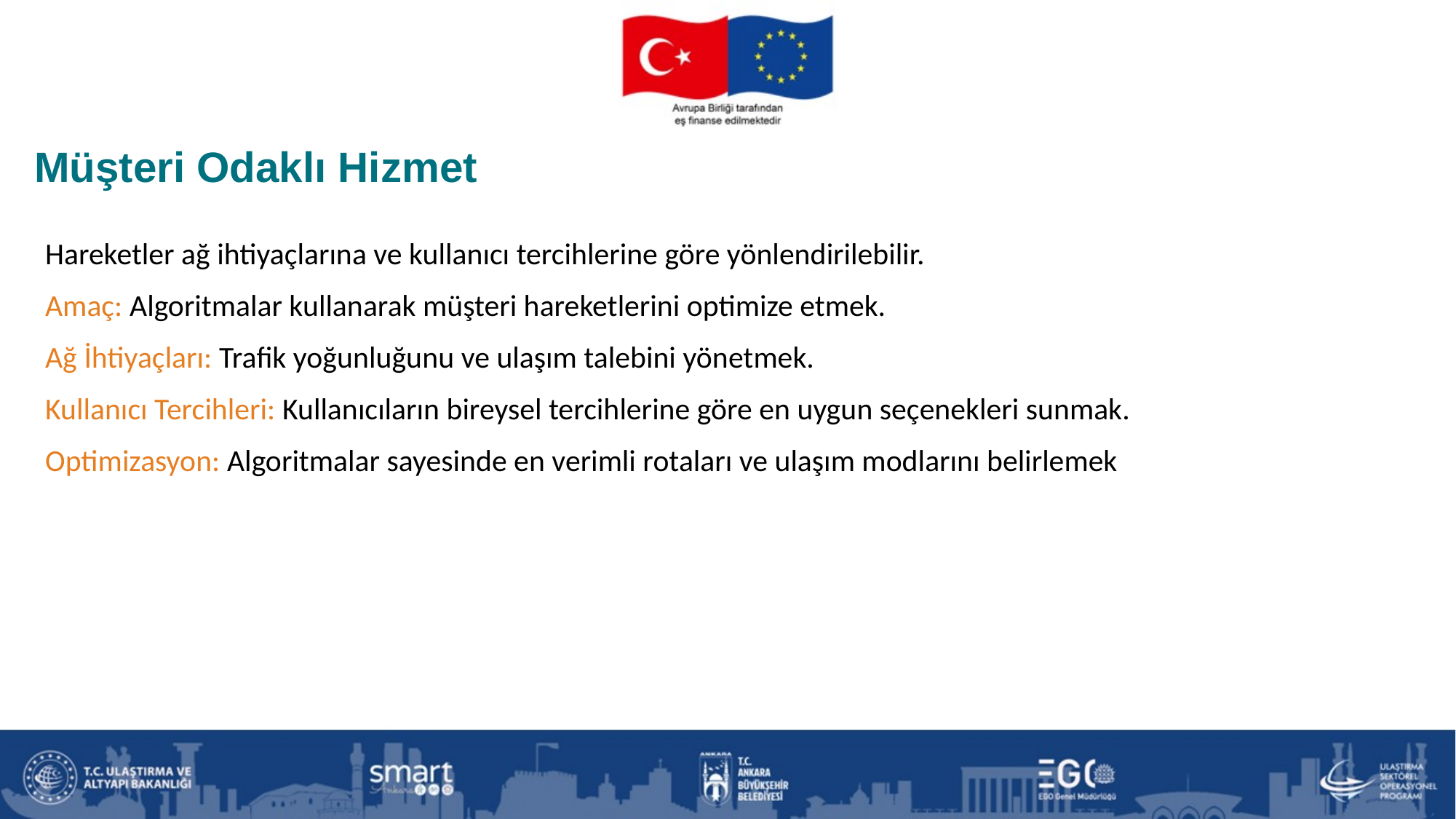

Müşteri Odaklı Hizmet

Hareketler ağ ihtiyaçlarına ve kullanıcı tercihlerine göre yönlendirilebilir.
Amaç: Algoritmalar kullanarak müşteri hareketlerini optimize etmek.
Ağ İhtiyaçları: Trafik yoğunluğunu ve ulaşım talebini yönetmek.
Kullanıcı Tercihleri: Kullanıcıların bireysel tercihlerine göre en uygun seçenekleri sunmak.
Optimizasyon: Algoritmalar sayesinde en verimli rotaları ve ulaşım modlarını belirlemek